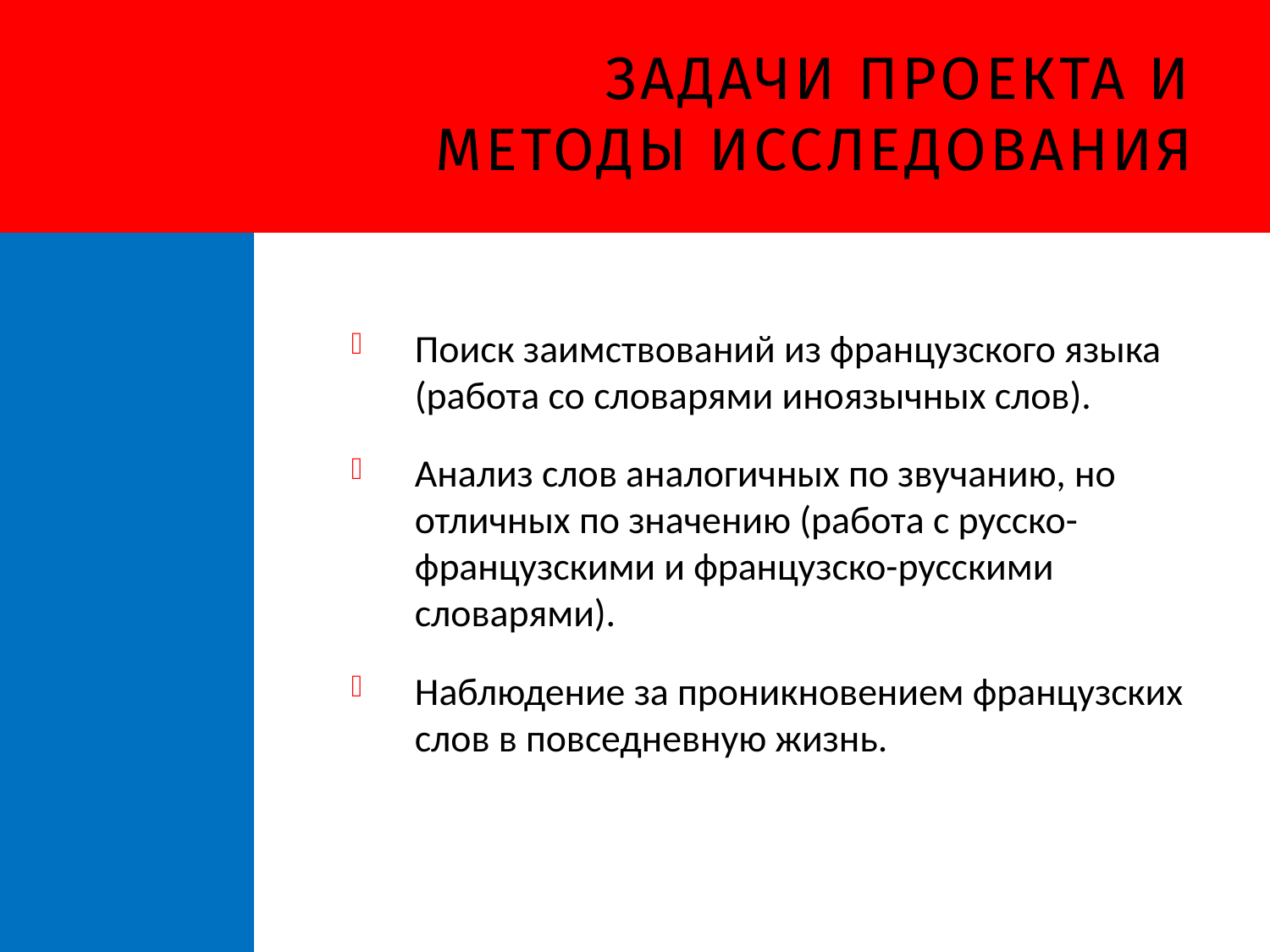

# Задачи проекта и методы исследования
Поиск заимствований из французского языка (работа со словарями иноязычных слов).
Анализ слов аналогичных по звучанию, но отличных по значению (работа с русско-французскими и французско-русскими словарями).
Наблюдение за проникновением французских слов в повседневную жизнь.